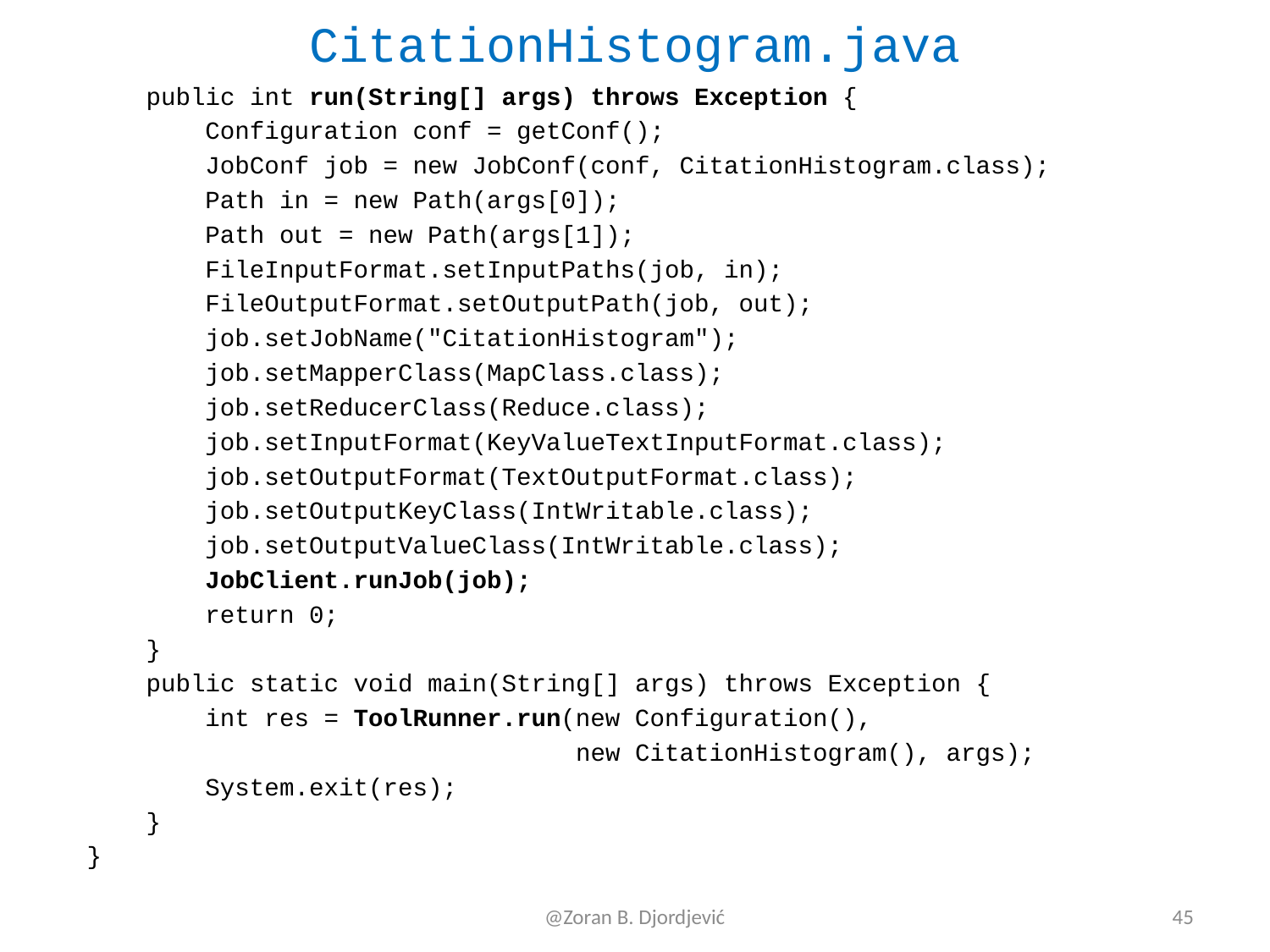

# CitationHistogram.java
    public int run(String[] args) throws Exception {
        Configuration conf = getConf();
        JobConf job = new JobConf(conf, CitationHistogram.class);
        Path in = new Path(args[0]);
        Path out = new Path(args[1]);
        FileInputFormat.setInputPaths(job, in);
        FileOutputFormat.setOutputPath(job, out);
        job.setJobName("CitationHistogram");
        job.setMapperClass(MapClass.class);
        job.setReducerClass(Reduce.class);
        job.setInputFormat(KeyValueTextInputFormat.class);
        job.setOutputFormat(TextOutputFormat.class);
        job.setOutputKeyClass(IntWritable.class);
        job.setOutputValueClass(IntWritable.class);
        JobClient.runJob(job);
        return 0;
    }
    public static void main(String[] args) throws Exception {
        int res = ToolRunner.run(new Configuration(),
                                 new CitationHistogram(), args);
        System.exit(res);
    }
}
@Zoran B. Djordjević
45